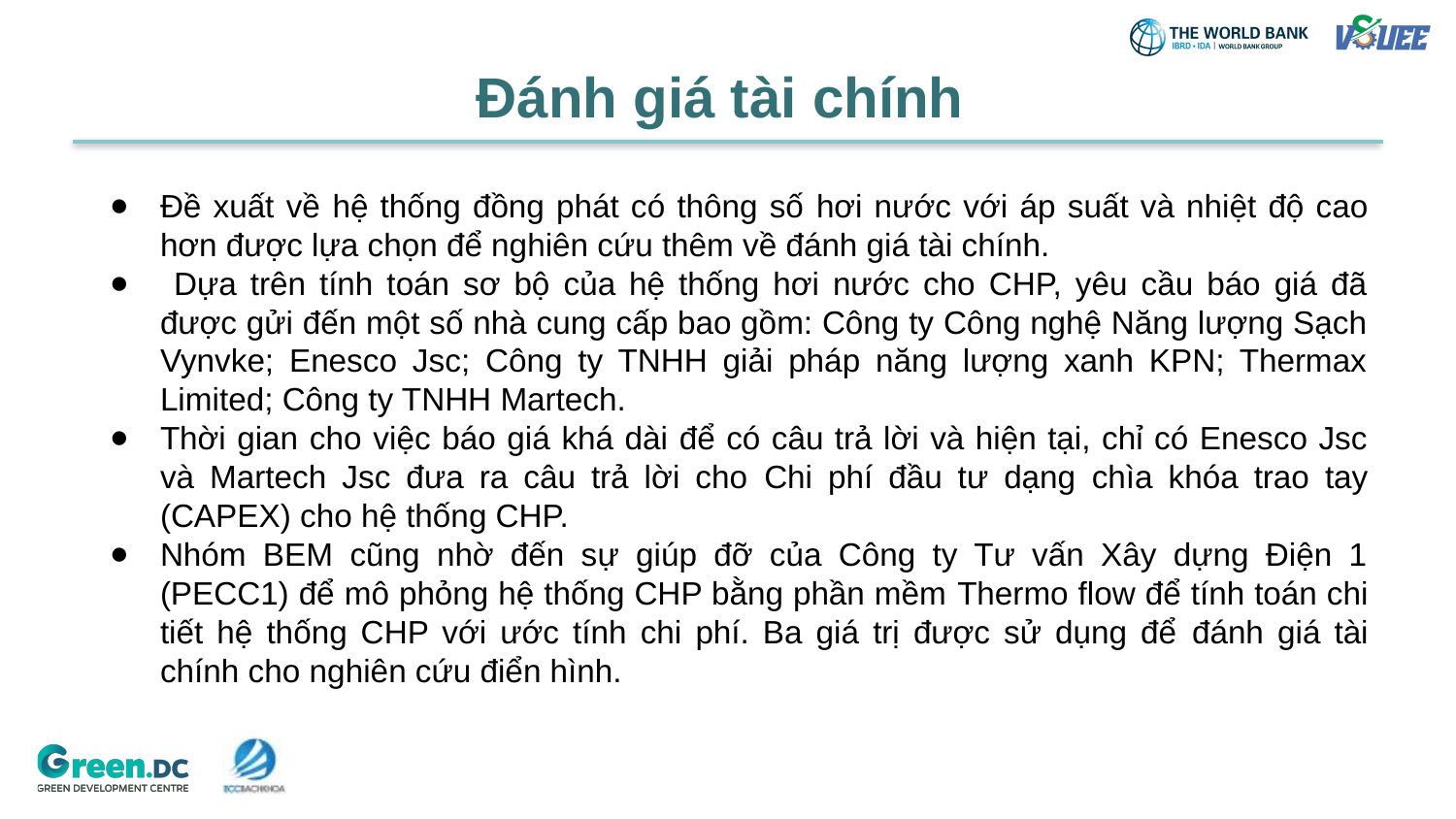

# Đánh giá tài chính
Đề xuất về hệ thống đồng phát có thông số hơi nước với áp suất và nhiệt độ cao hơn được lựa chọn để nghiên cứu thêm về đánh giá tài chính.
 Dựa trên tính toán sơ bộ của hệ thống hơi nước cho CHP, yêu cầu báo giá đã được gửi đến một số nhà cung cấp bao gồm: Công ty Công nghệ Năng lượng Sạch Vynvke; Enesco Jsc; Công ty TNHH giải pháp năng lượng xanh KPN; Thermax Limited; Công ty TNHH Martech.
Thời gian cho việc báo giá khá dài để có câu trả lời và hiện tại, chỉ có Enesco Jsc và Martech Jsc đưa ra câu trả lời cho Chi phí đầu tư dạng chìa khóa trao tay (CAPEX) cho hệ thống CHP.
Nhóm BEM cũng nhờ đến sự giúp đỡ của Công ty Tư vấn Xây dựng Điện 1 (PECC1) để mô phỏng hệ thống CHP bằng phần mềm Thermo flow để tính toán chi tiết hệ thống CHP với ước tính chi phí. Ba giá trị được sử dụng để đánh giá tài chính cho nghiên cứu điển hình.